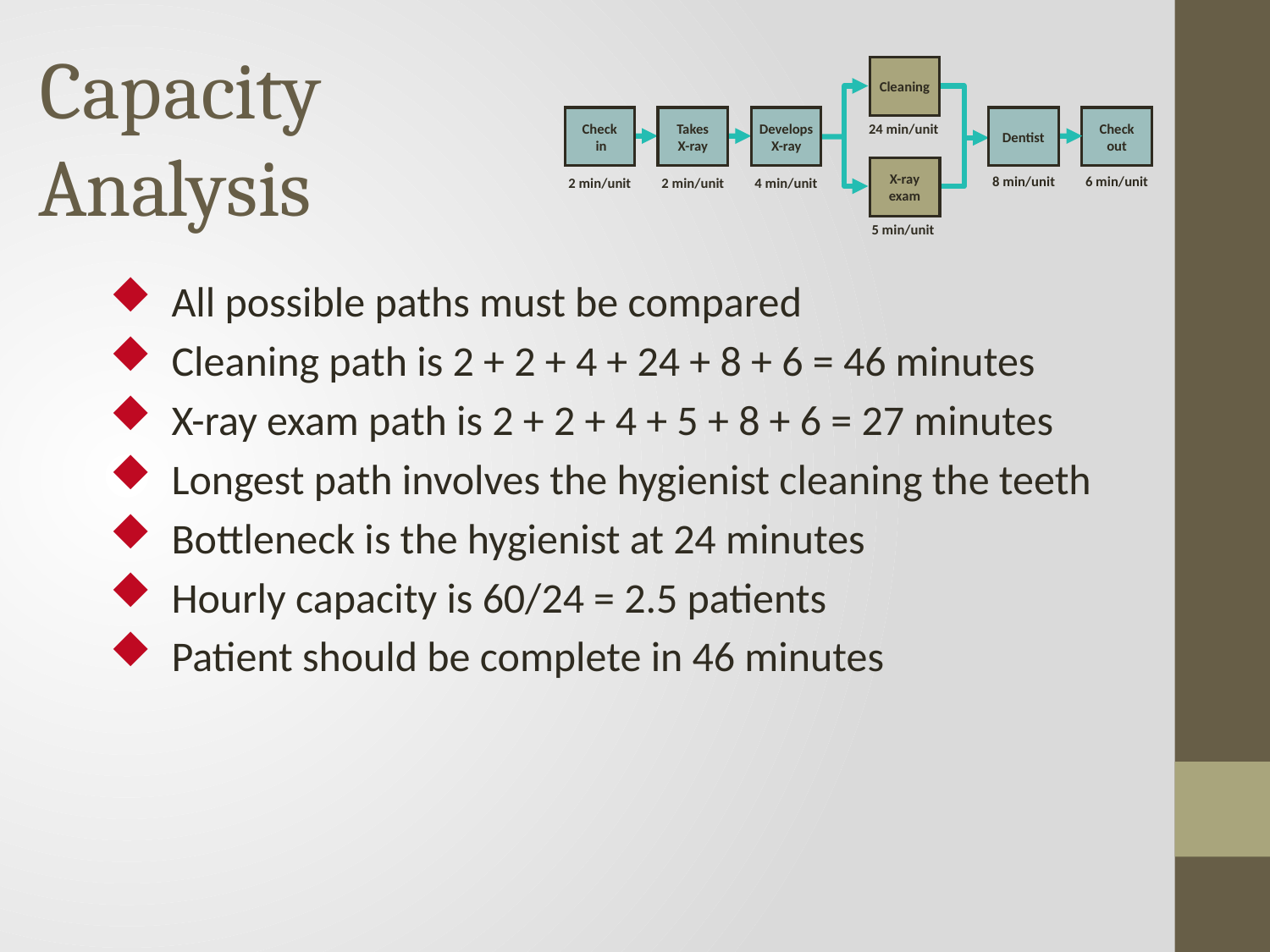

# Capacity Analysis
Cleaning

Check
 in
Takes
X-ray
Develops
X-ray
Dentist
Check
out
24 min/unit

X-ray
exam
8 min/unit
6 min/unit
2 min/unit
2 min/unit
4 min/unit
5 min/unit
All possible paths must be compared
Cleaning path is 2 + 2 + 4 + 24 + 8 + 6 = 46 minutes
X-ray exam path is 2 + 2 + 4 + 5 + 8 + 6 = 27 minutes
Longest path involves the hygienist cleaning the teeth
Bottleneck is the hygienist at 24 minutes
Hourly capacity is 60/24 = 2.5 patients
Patient should be complete in 46 minutes